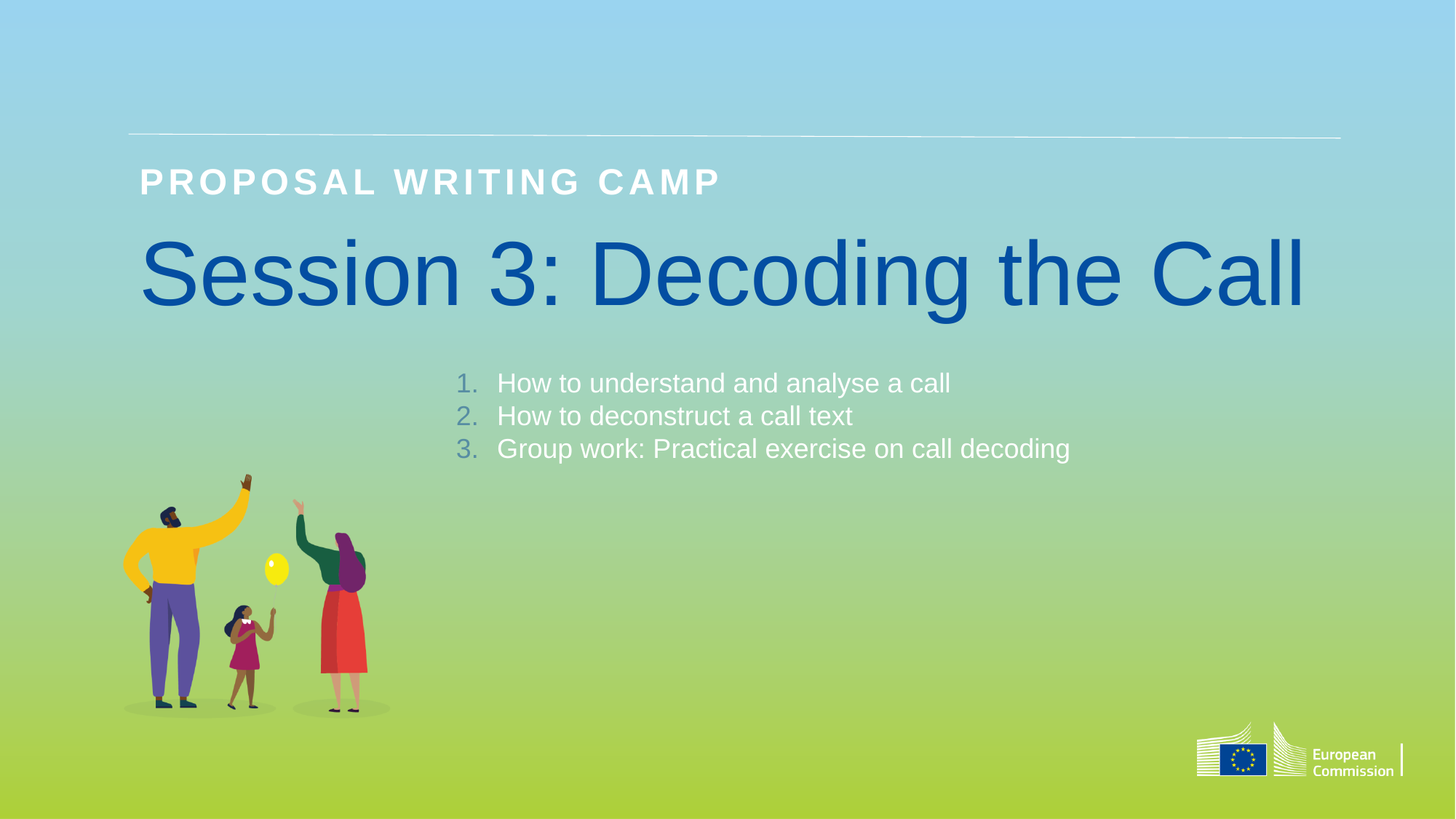

Proposal Writing Camp
# Session 3: Decoding the Call
How to understand and analyse a call
How to deconstruct a call text
Group work: Practical exercise on call decoding